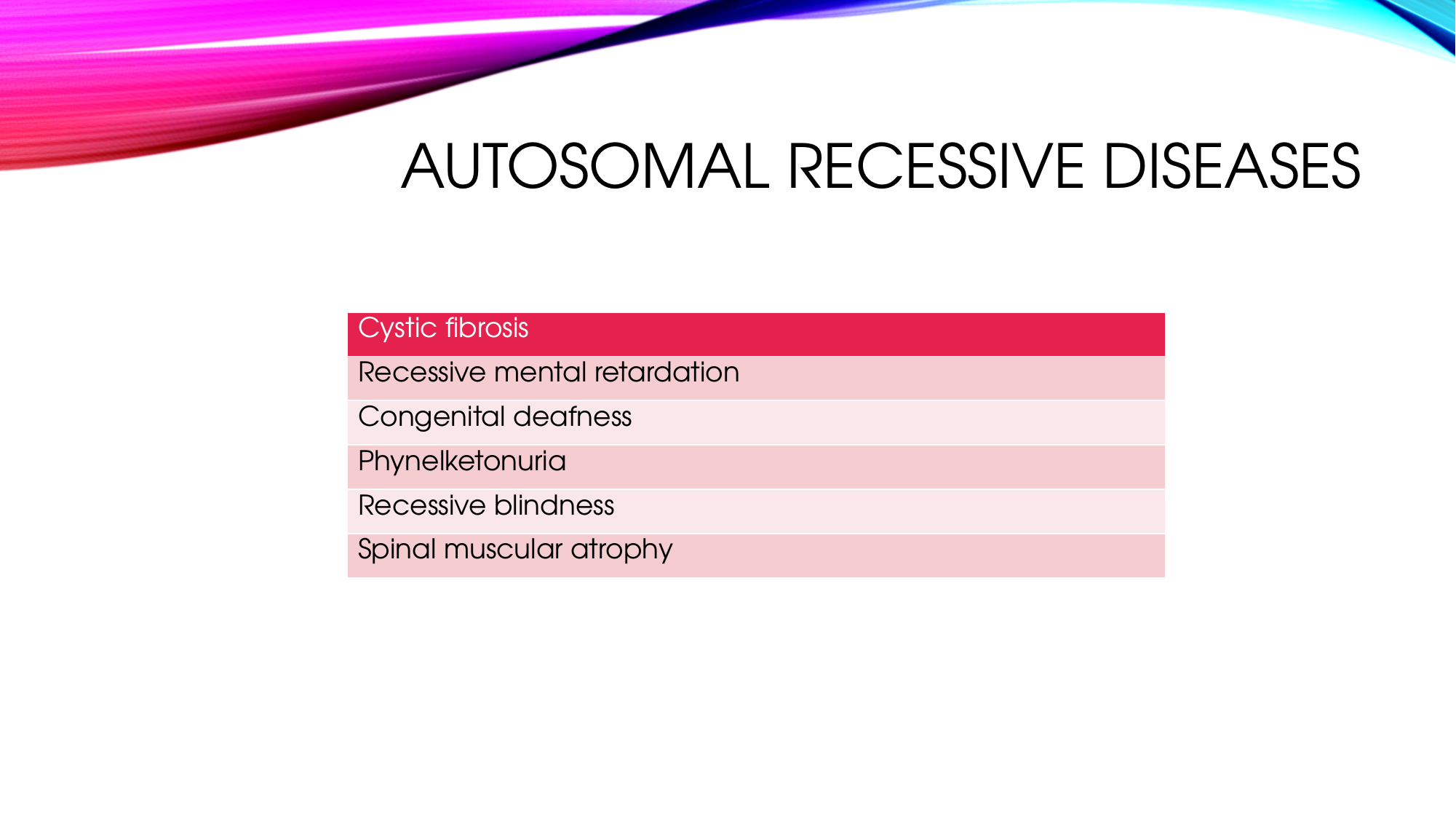

# Autosomal recessive diseases
| Cystic fibrosis |
| --- |
| Recessive mental retardation |
| Congenital deafness |
| Phynelketonuria |
| Recessive blindness |
| Spinal muscular atrophy |